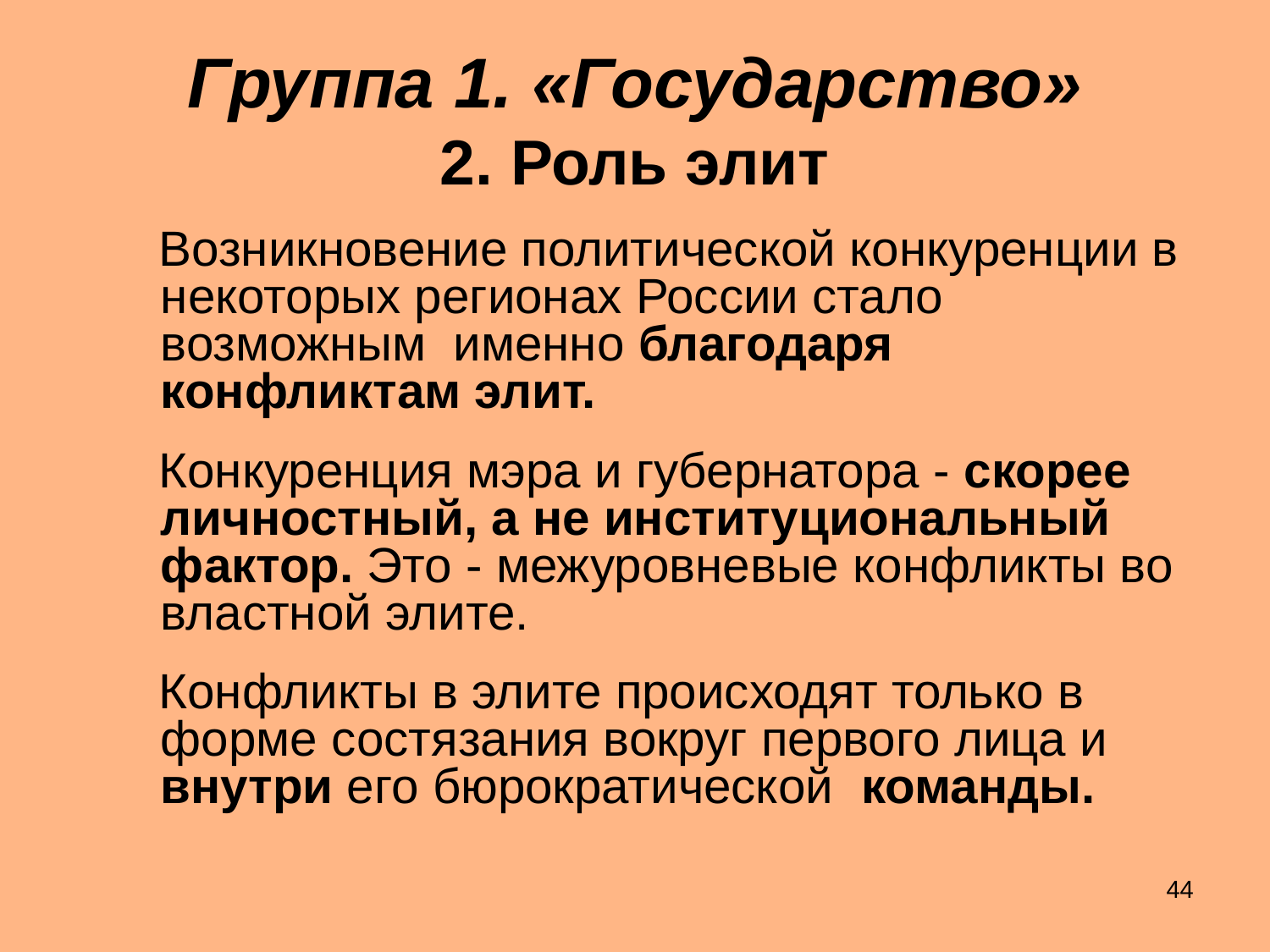

# Группа 1. «Государство» 2. Роль элит
       Возникновение политической конкуренции в некоторых регионах России стало возможным  именно благодаря конфликтам элит.
      Конкуренция мэра и губернатора - скорее личностный, а не институциональный фактор. Это - межуровневые конфликты во властной элите.
      Конфликты в элите происходят только в форме состязания вокруг первого лица и внутри его бюрократической  команды.

44